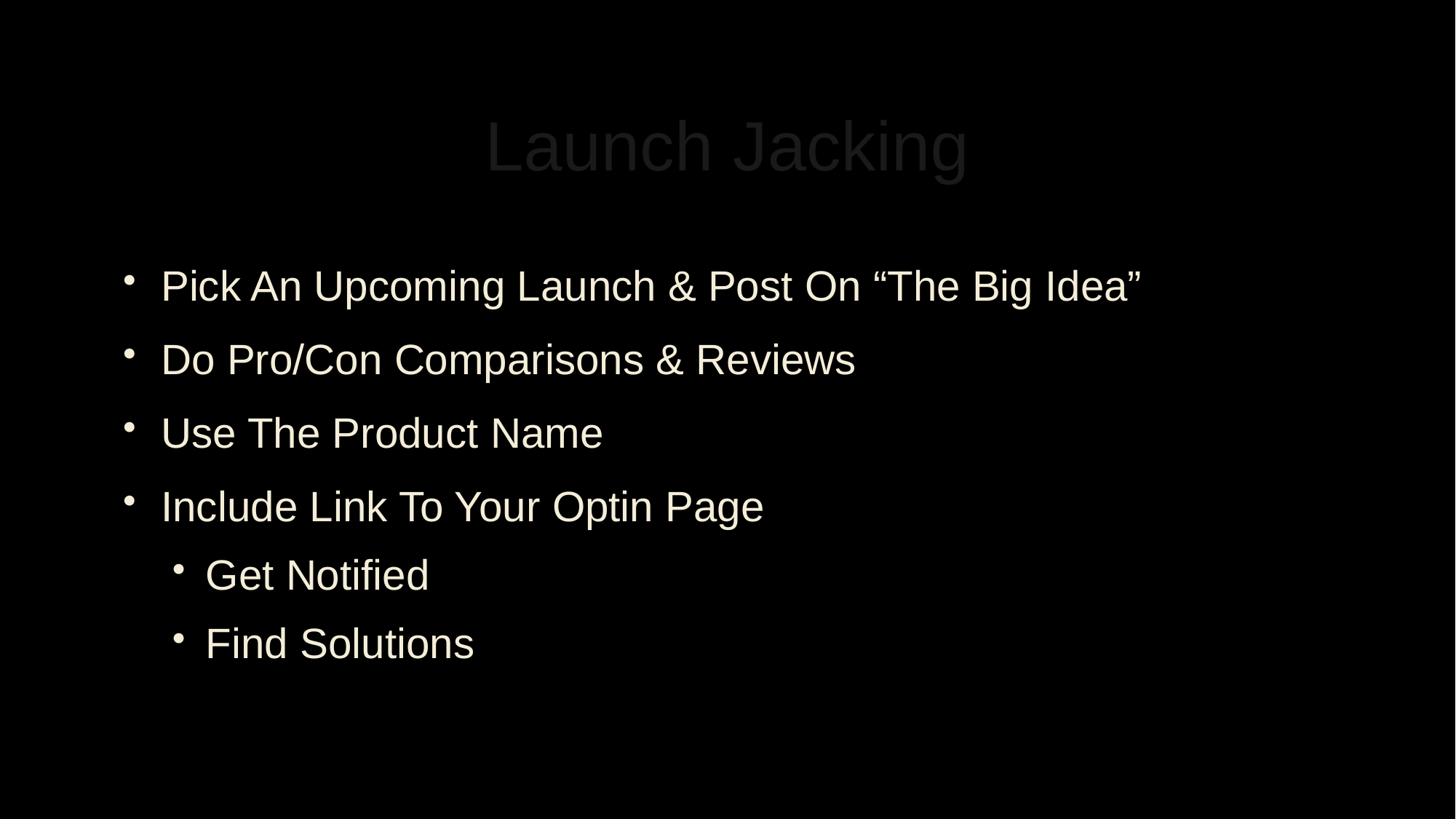

# Launch Jacking
Pick An Upcoming Launch & Post On “The Big Idea”
Do Pro/Con Comparisons & Reviews
Use The Product Name
Include Link To Your Optin Page
Get Notified
Find Solutions